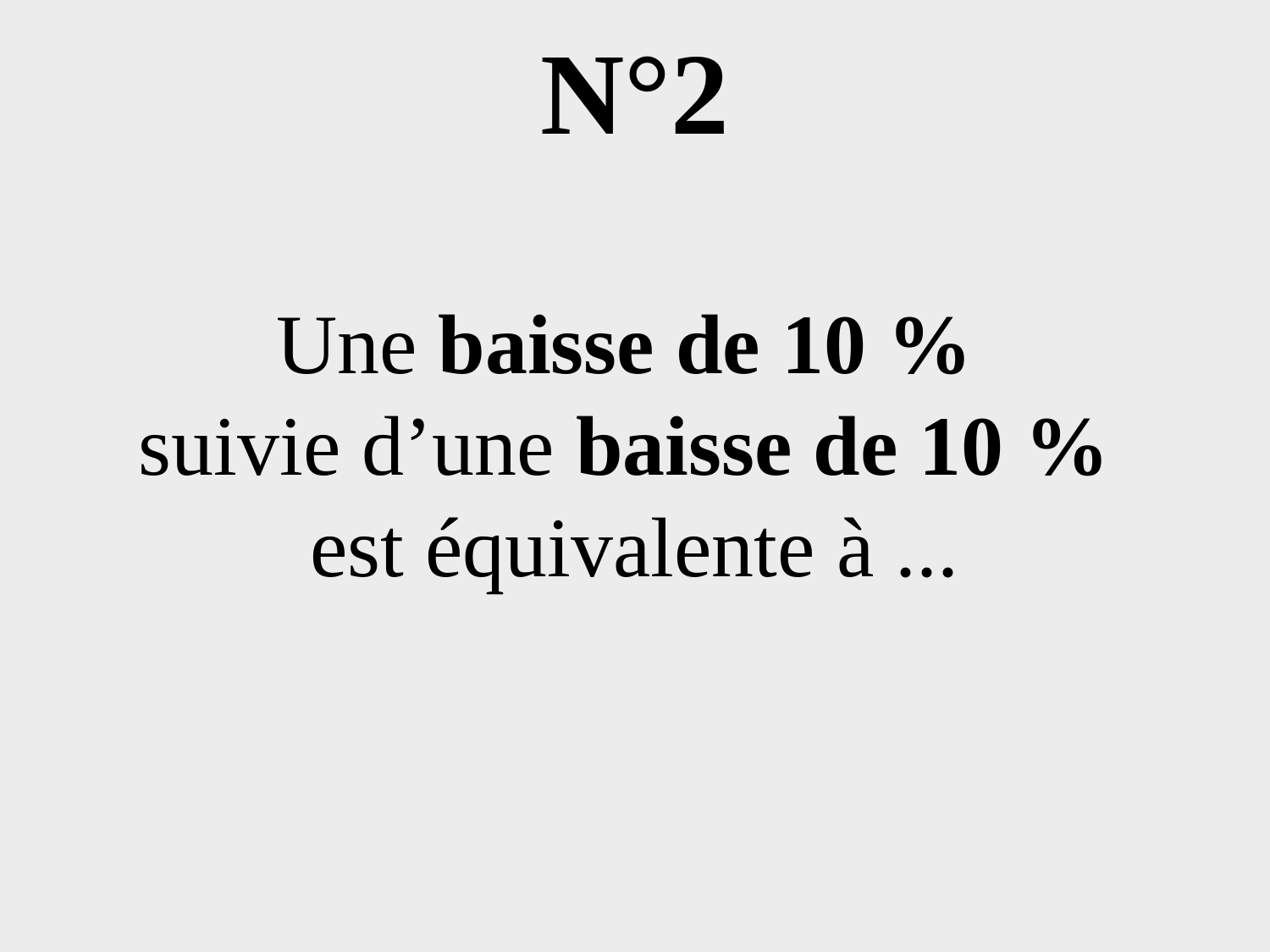

# N°2
Une baisse de 10 %
suivie d’une baisse de 10 %
est équivalente à ...